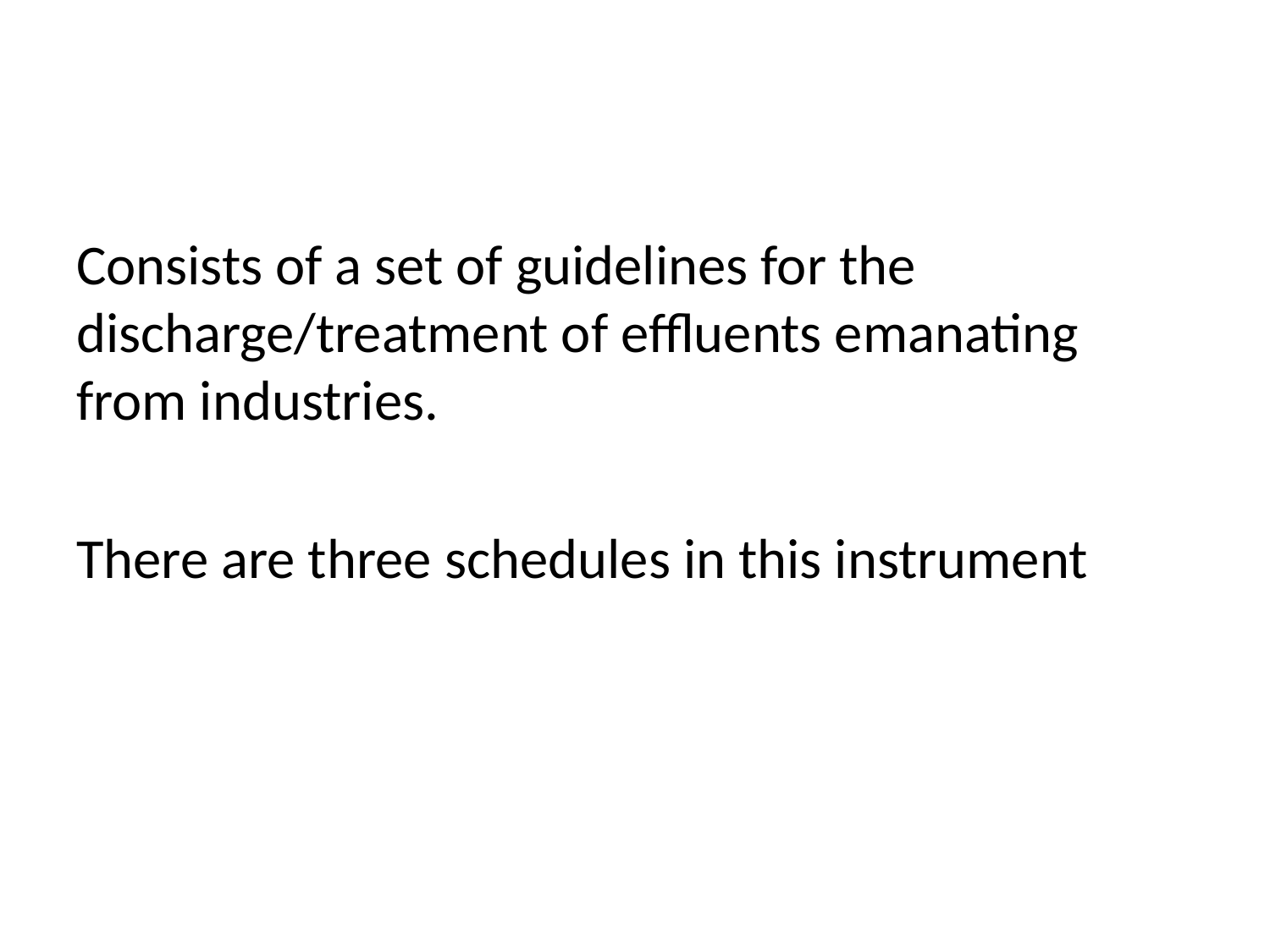

#
Consists of a set of guidelines for the discharge/treatment of effluents emanating from industries.

There are three schedules in this instrument